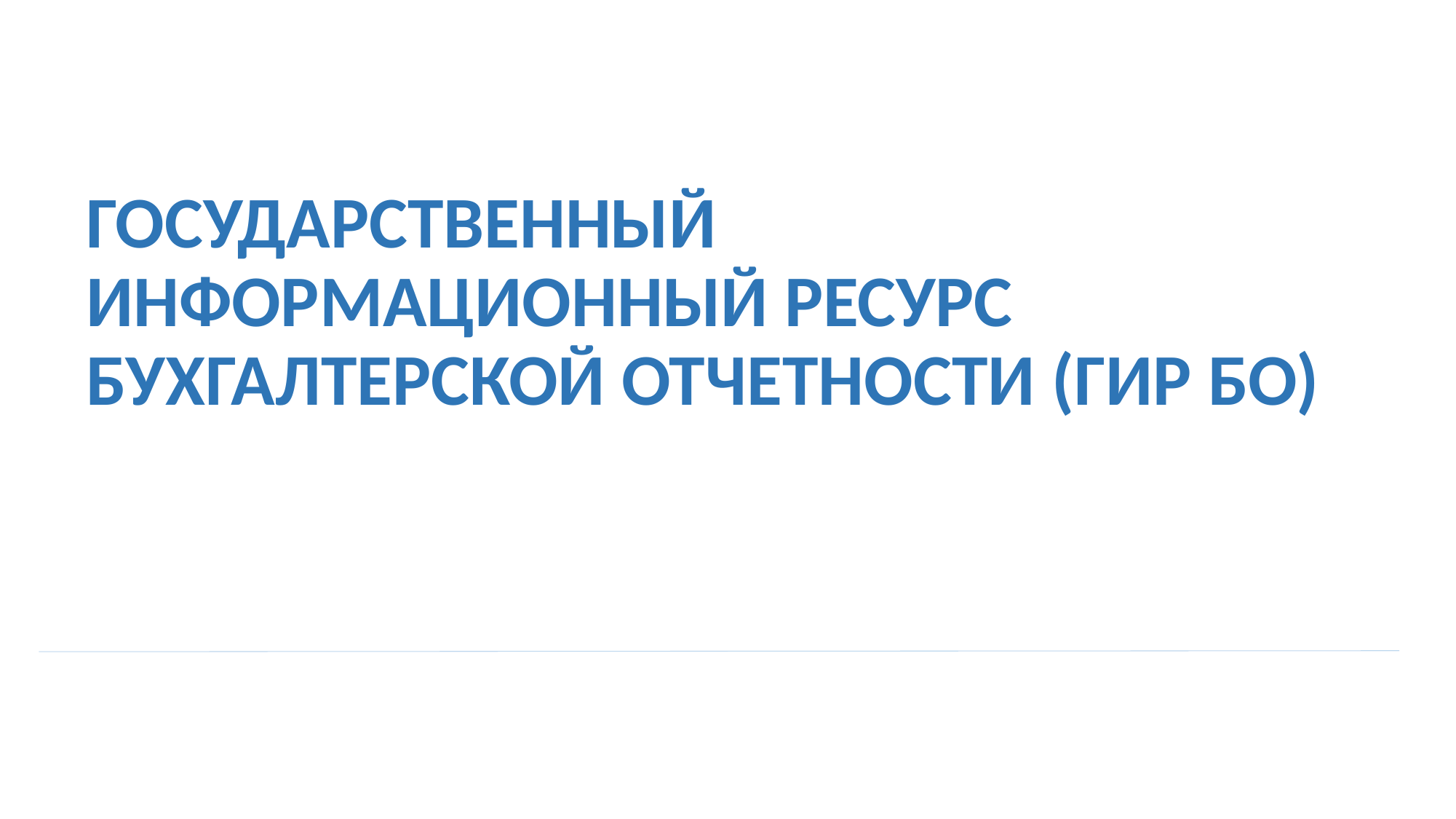

# ГОСУДАРСТВЕННЫЙ ИНФОРМАЦИОННЫЙ РЕСУРС БУХГАЛТЕРСКОЙ ОТЧЕТНОСТИ (ГИР БО)